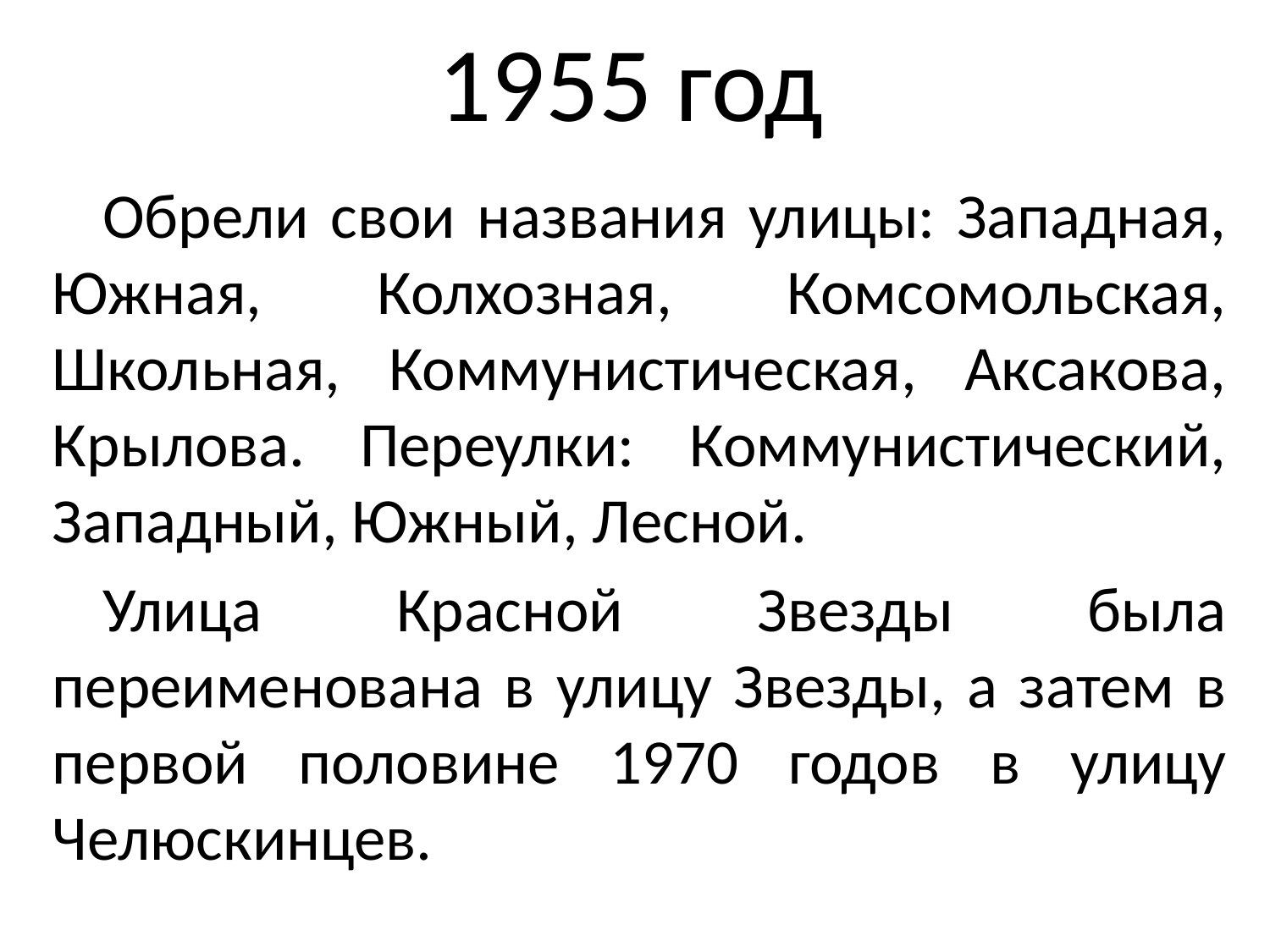

# 1955 год
Обрели свои названия улицы: Западная, Южная, Колхозная, Комсомольская, Школьная, Коммунистическая, Аксакова, Крылова. Переулки: Коммунистический, Западный, Южный, Лесной.
Улица Красной Звезды была переименована в улицу Звезды, а затем в первой половине 1970 годов в улицу Челюскинцев.